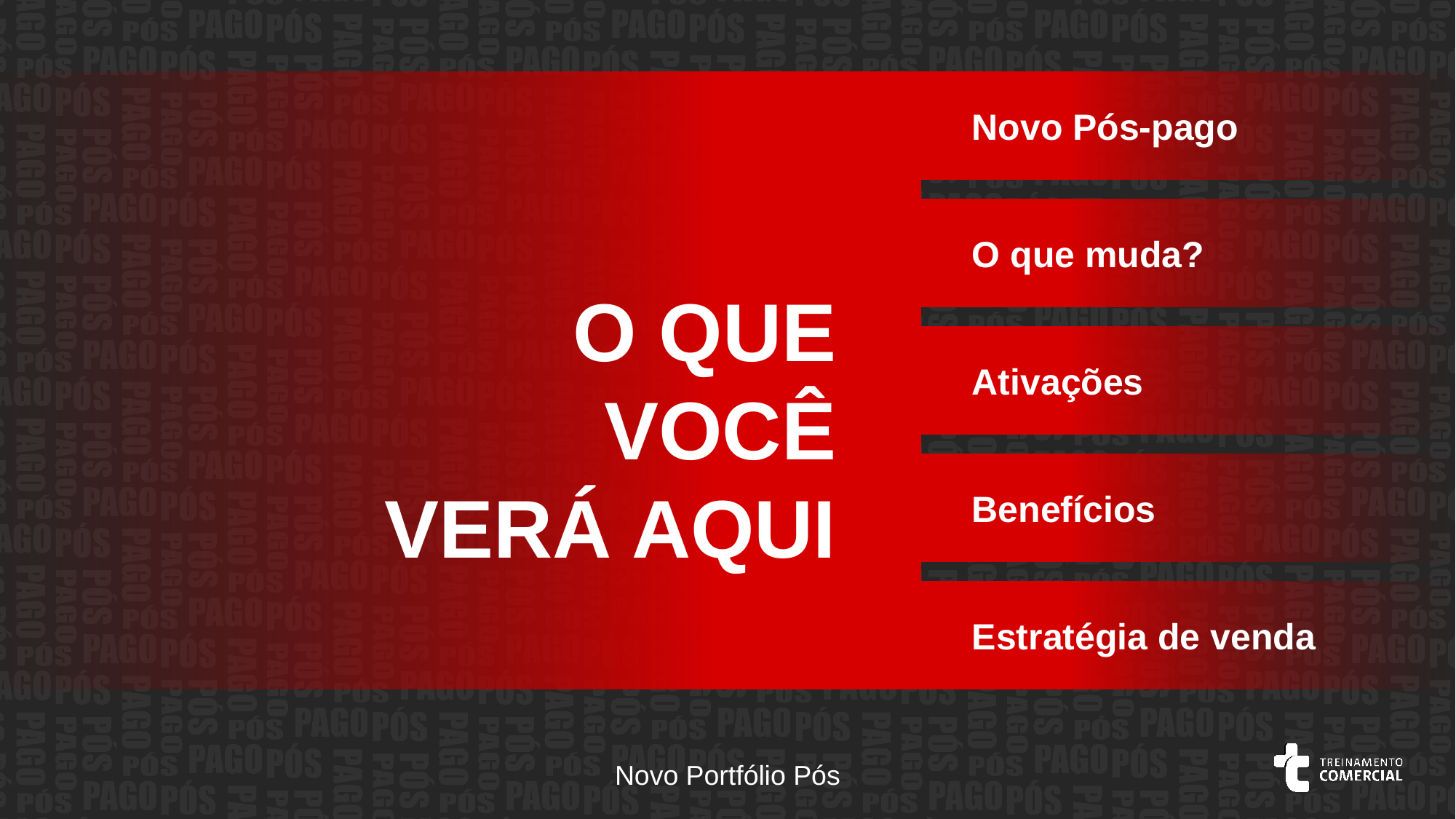

Novo Pós-pago
Seja bem-vindo                           ao treinamento                       Novo Portfólio Pós.
O que muda?
O QUE VOCÊ VERÁ AQUI
Ativações
Estamos lançando o Novo Portfólio Pós-pago, uma evolução                                da Claro para oferecer mais simplicidade e liberdade aos clientes. ​
Nosso objetivo é que você apresente essas mudanças com segurança, conduza a decisão com clareza e venda com mais agilidade. ​
Domine o conteúdo, converta mais e vamos juntos garantir                                     o sucesso deste lançamento.​
Vamos lá!
Benefícios
Estratégia de venda